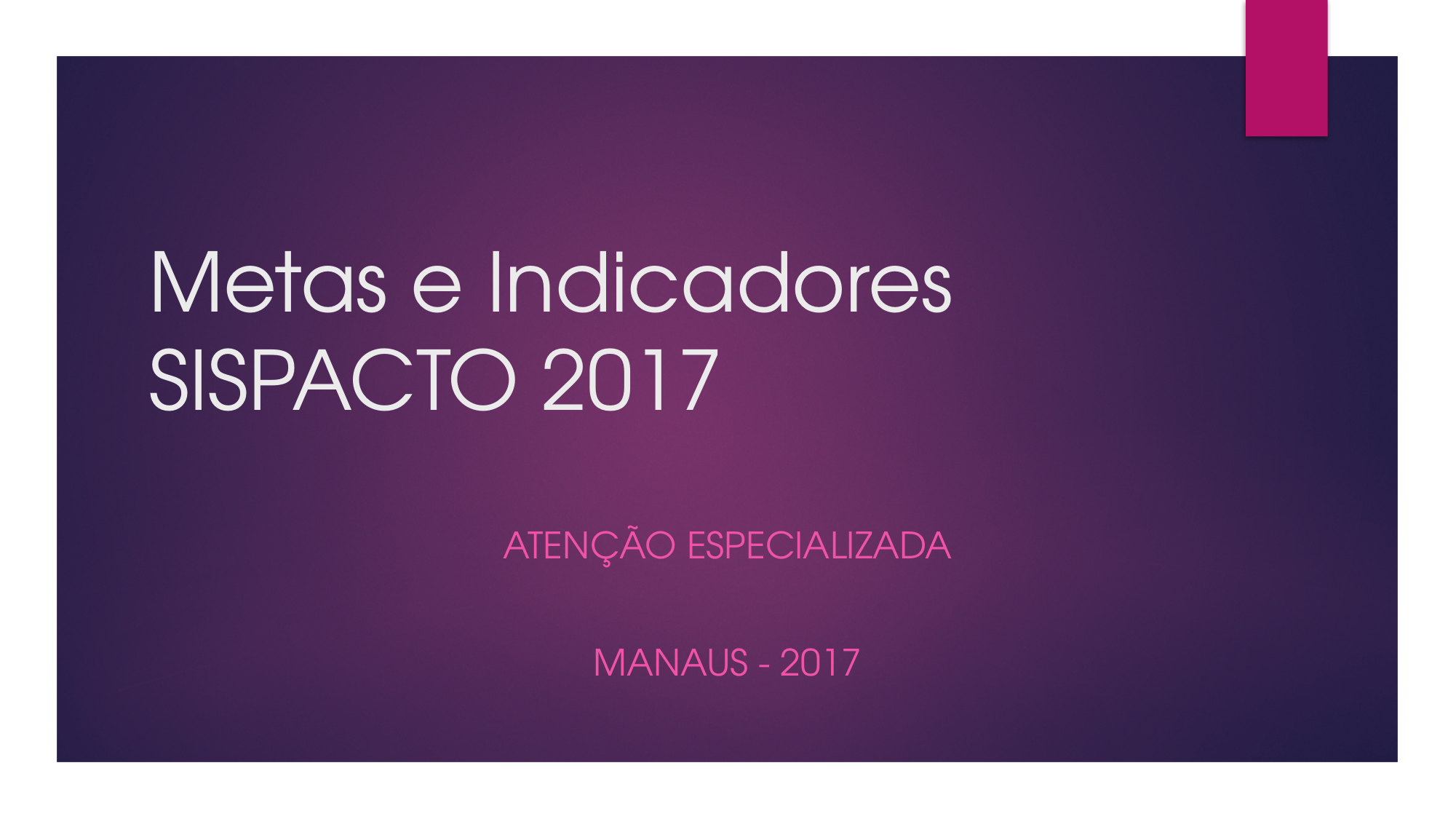

# Metas e Indicadores SISPACTO 2017
Atenção Especializada

Manaus - 2017